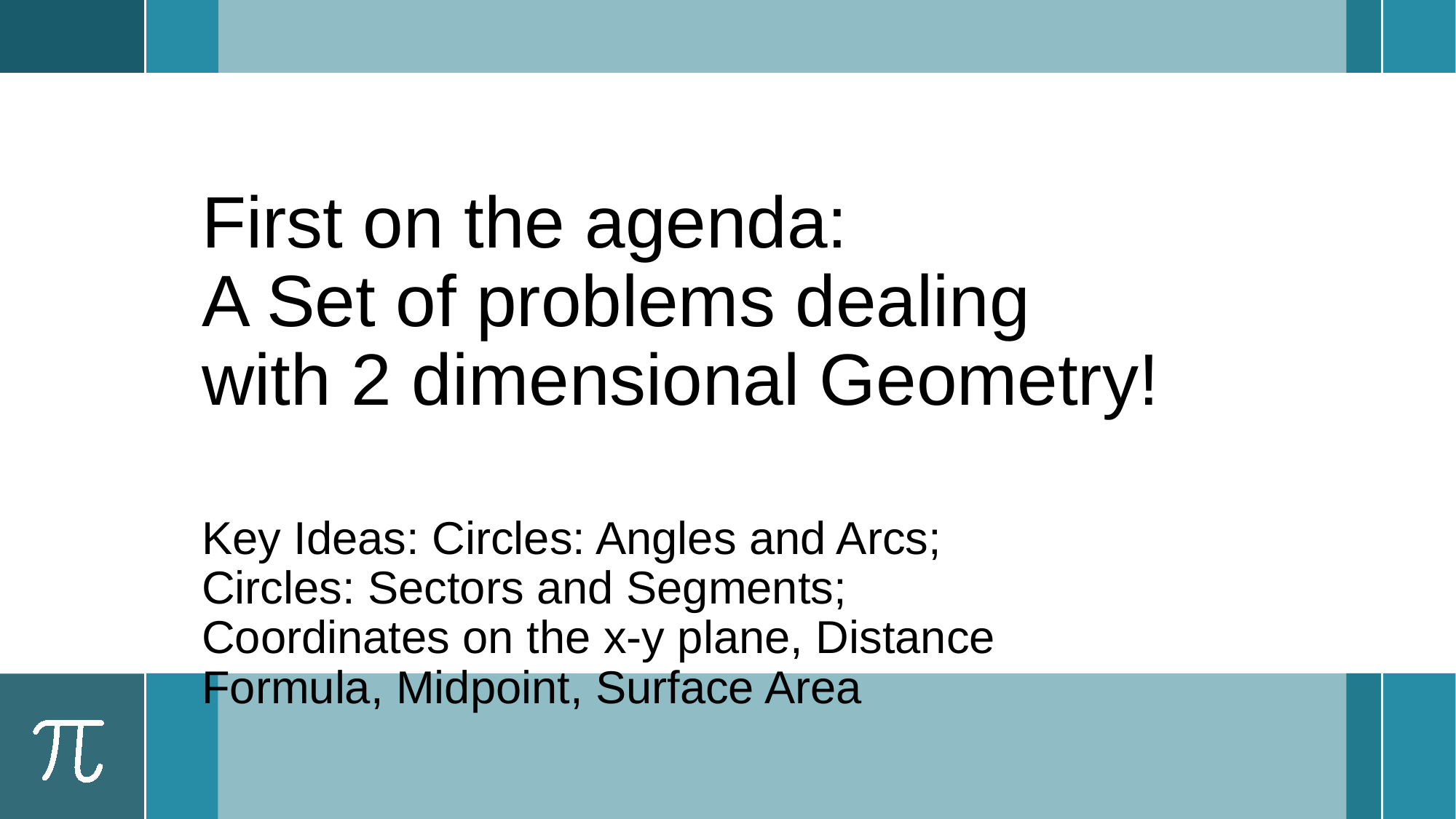

# First on the agenda: A Set of problems dealing with 2 dimensional Geometry!
Key Ideas: Circles: Angles and Arcs;
Circles: Sectors and Segments; Coordinates on the x-y plane, Distance Formula, Midpoint, Surface Area